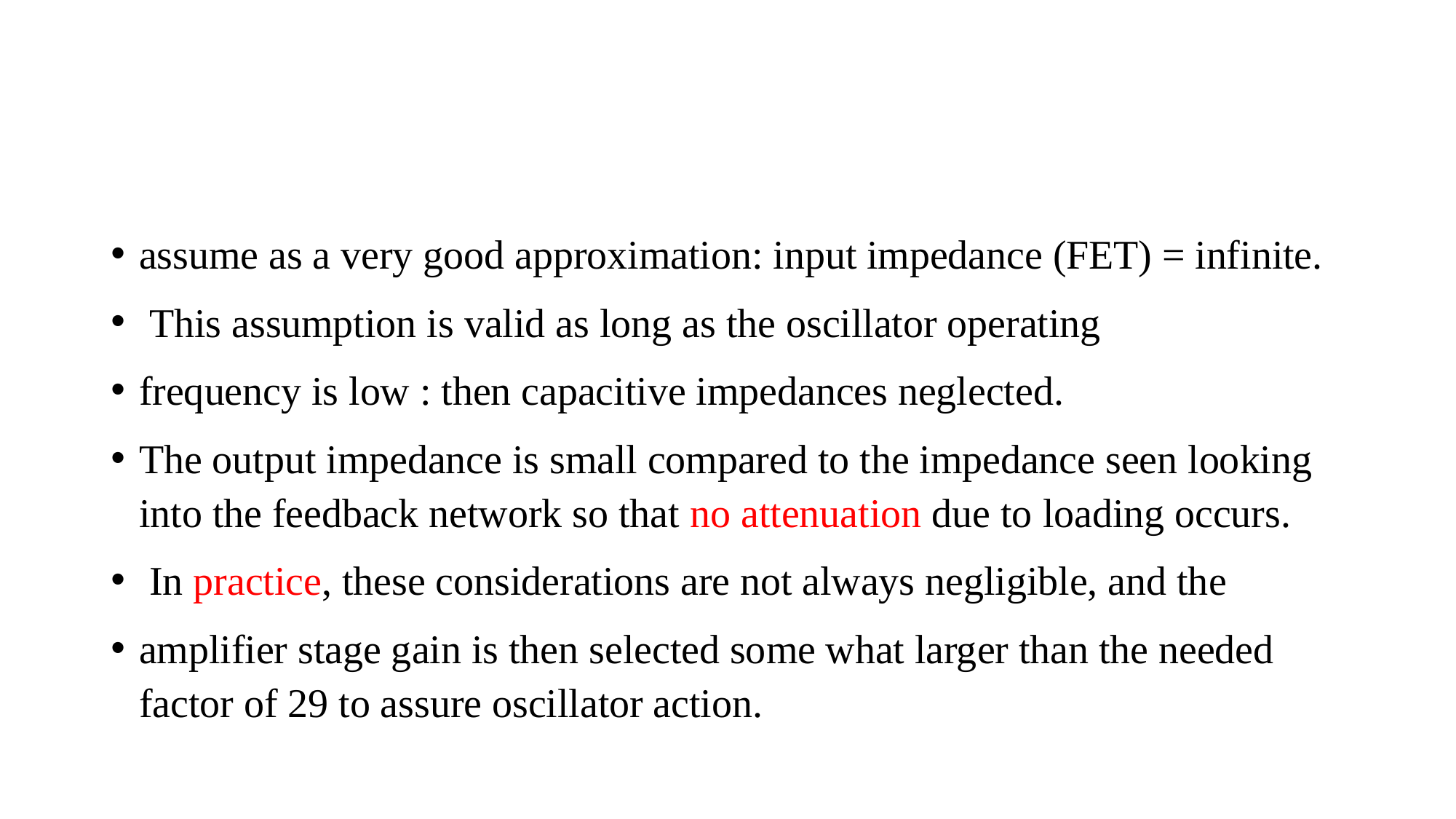

#
assume as a very good approximation: input impedance (FET) = infinite.
 This assumption is valid as long as the oscillator operating
frequency is low : then capacitive impedances neglected.
The output impedance is small compared to the impedance seen looking into the feedback network so that no attenuation due to loading occurs.
 In practice, these considerations are not always negligible, and the
amplifier stage gain is then selected some what larger than the needed factor of 29 to assure oscillator action.